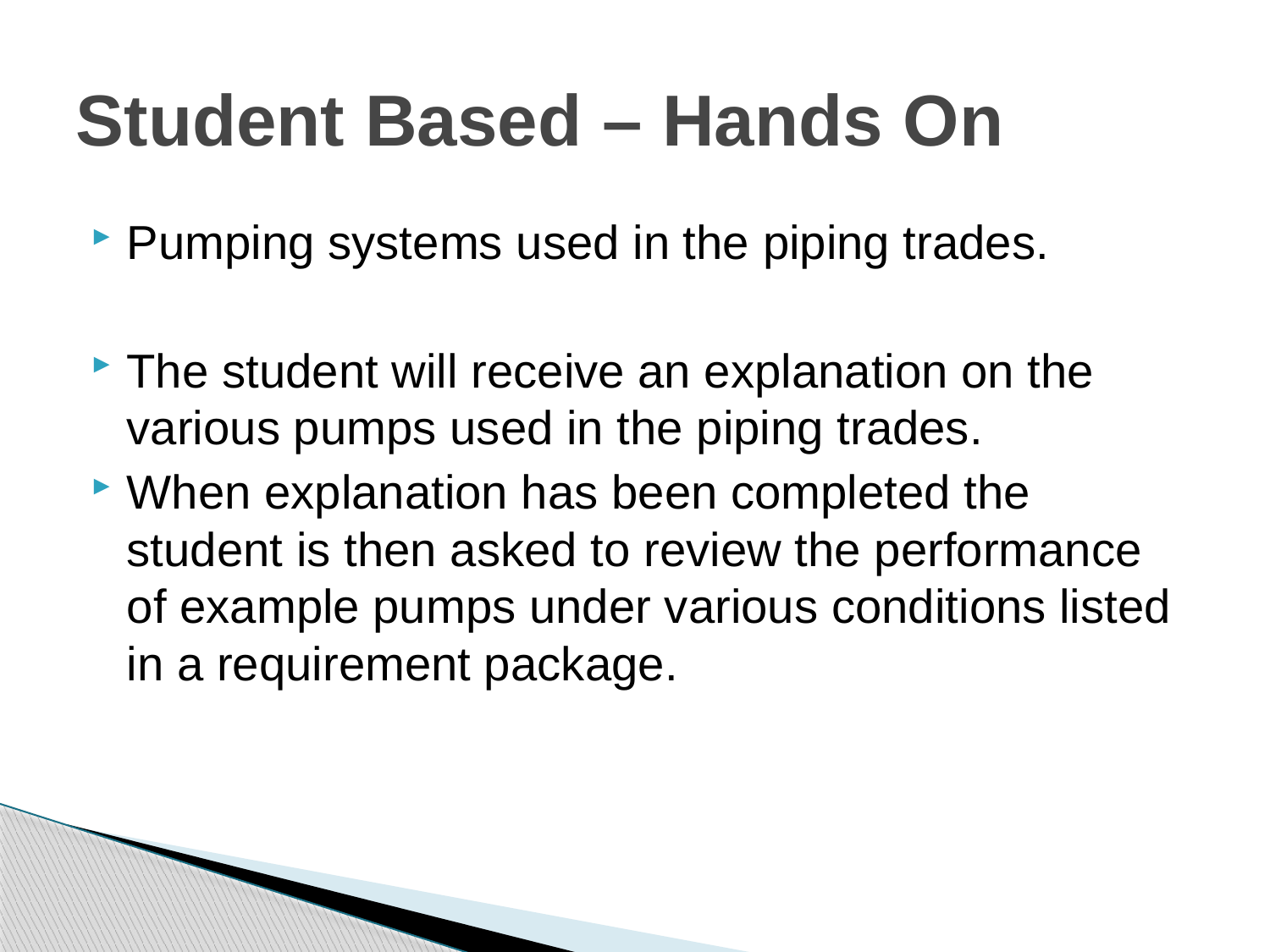

# Student Based – Hands On
Pumping systems used in the piping trades.

The student will receive an explanation on the various pumps used in the piping trades.
When explanation has been completed the student is then asked to review the performance of example pumps under various conditions listed in a requirement package.